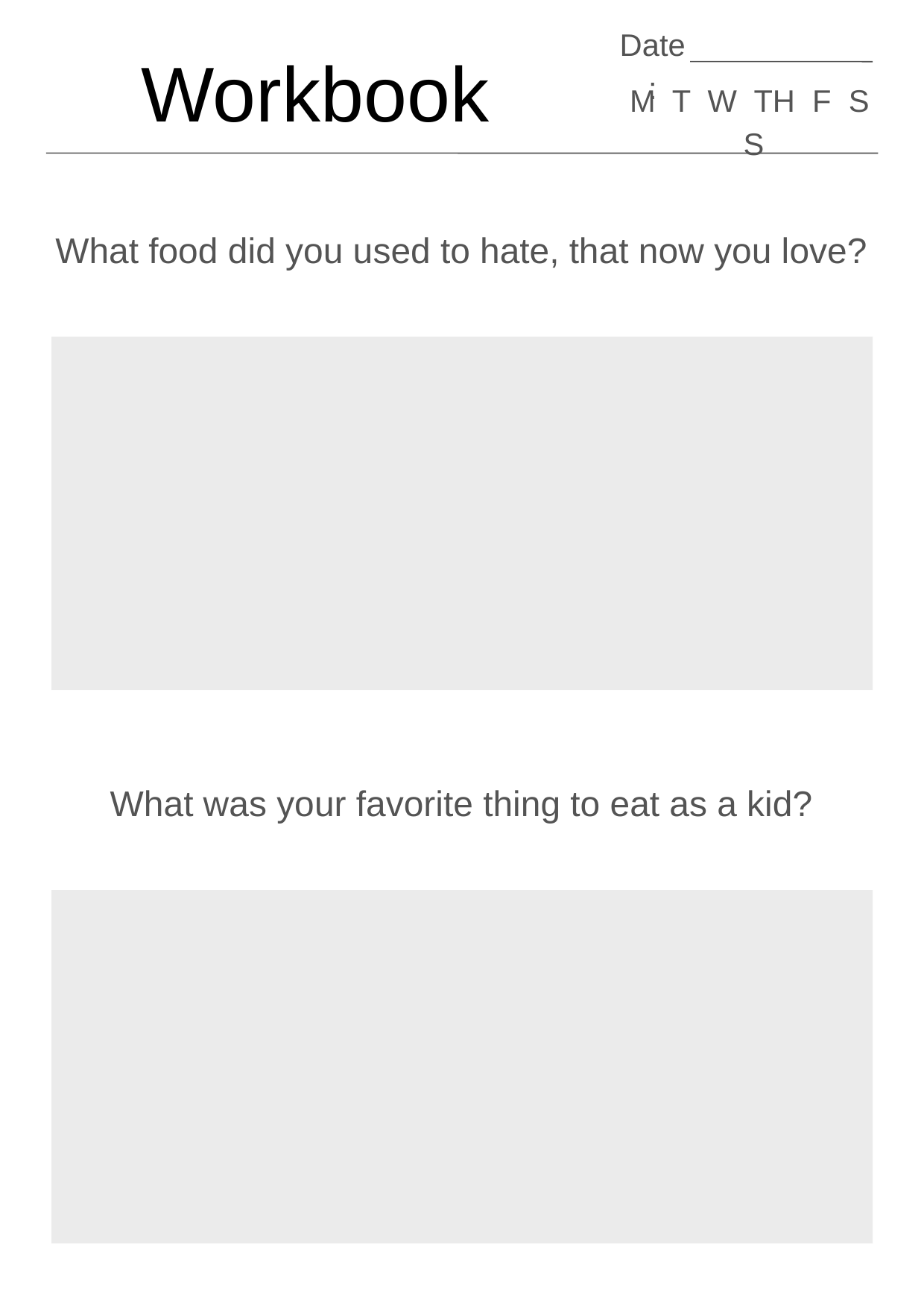

Date:
Workbook

M  T  W  TH  F  S  S

What food did you used to hate, that now you love?

What was your favorite thing to eat as a kid?